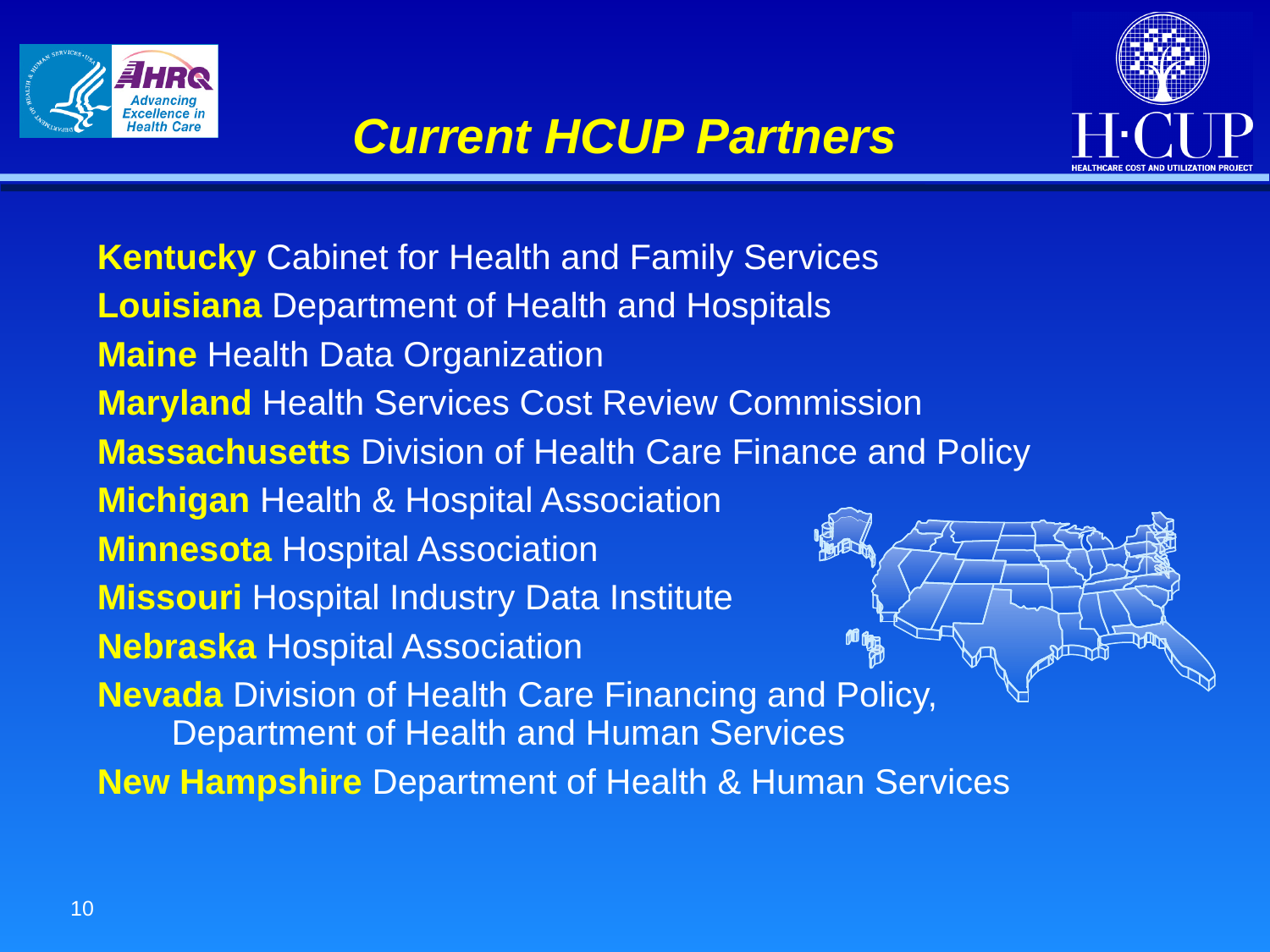

# Current HCUP Partners
Kentucky Cabinet for Health and Family Services
Louisiana Department of Health and Hospitals
Maine Health Data Organization
Maryland Health Services Cost Review Commission
Massachusetts Division of Health Care Finance and Policy
Michigan Health & Hospital Association
Minnesota Hospital Association
Missouri Hospital Industry Data Institute
Nebraska Hospital Association
Nevada Division of Health Care Financing and Policy, 	 	  Department of Health and Human Services
New Hampshire Department of Health & Human Services

10